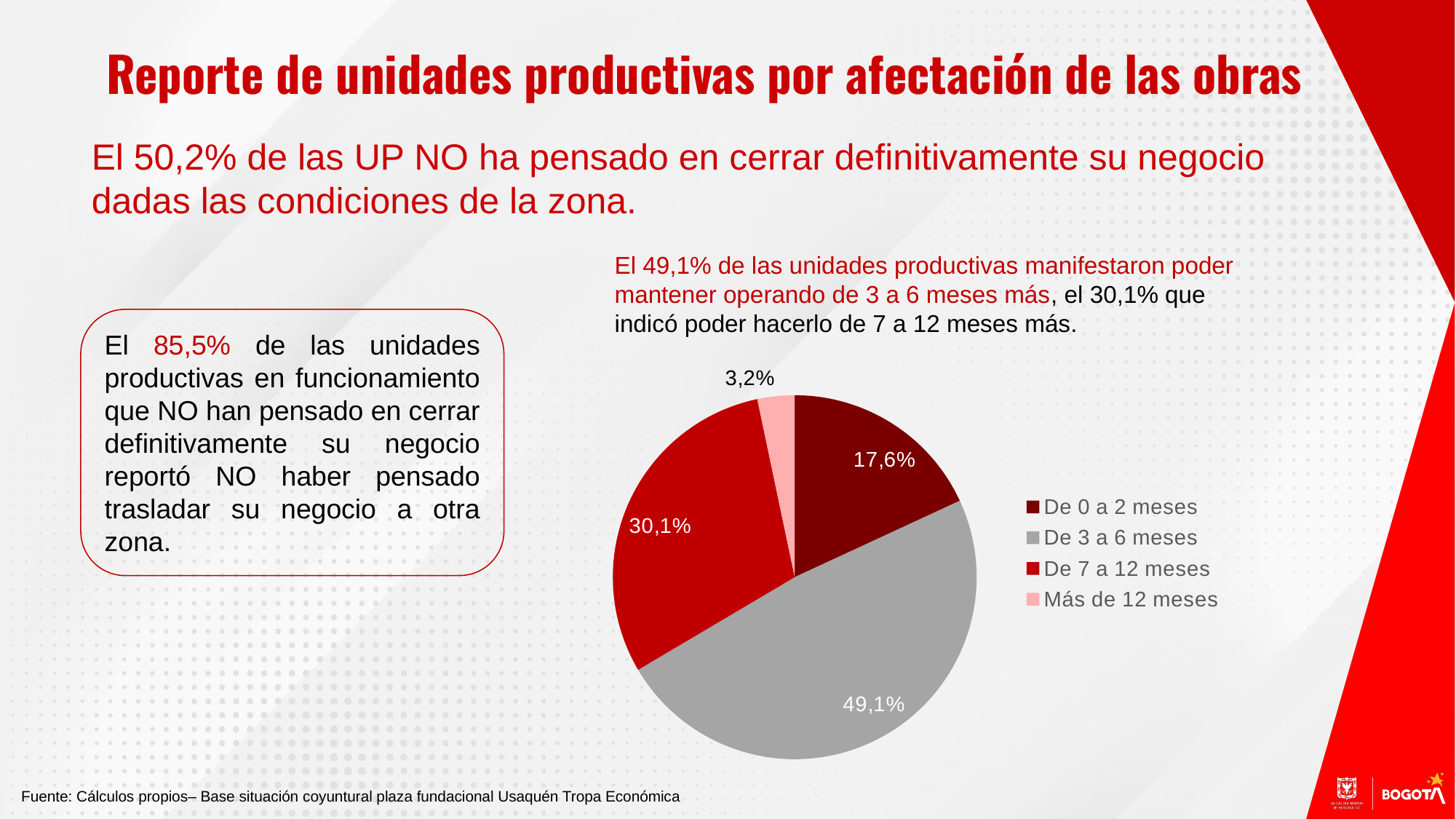

Reporte de unidades productivas por afectación de las obras
El 50,2% de las UP NO ha pensado en cerrar definitivamente su negocio dadas las condiciones de la zona.
El 49,1% de las unidades productivas manifestaron poder mantener operando de 3 a 6 meses más, el 30,1% que indicó poder hacerlo de 7 a 12 meses más.
El 85,5% de las unidades productivas en funcionamiento que NO han pensado en cerrar definitivamente su negocio reportó NO haber pensado trasladar su negocio a otra zona.

### Chart

| Category |  |
|---|---|
| De 0 a 2 meses | 0.181 |
| De 3 a 6 meses | 0.484 |
| De 7 a 12 meses | 0.302 |
| Más de 12 meses | 0.033 |
Fuente: Cálculos propios– Base situación coyuntural plaza fundacional Usaquén Tropa Económica